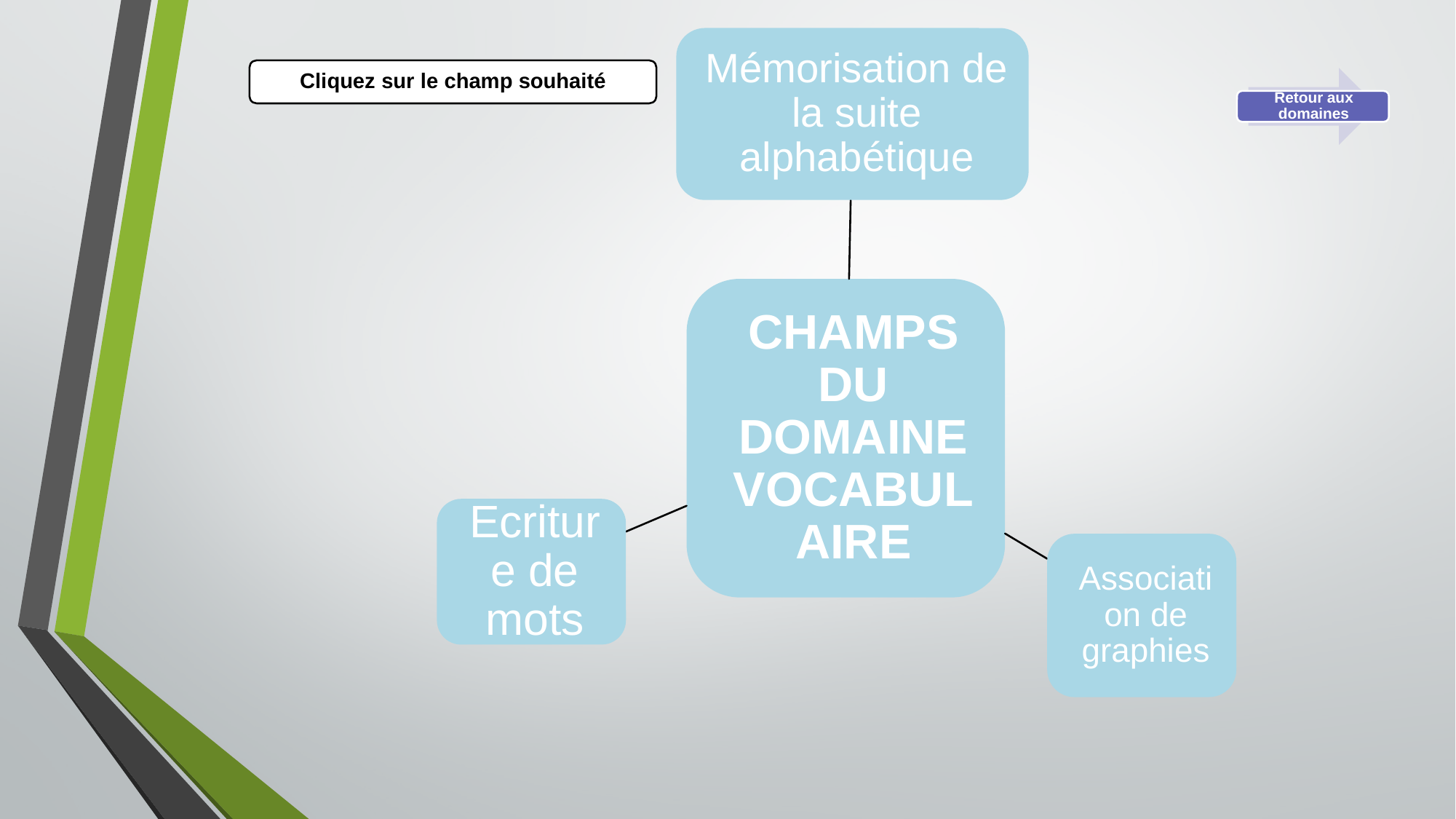

Champs du domaine Vocabulaire
Mémorisation de la suite alphabétique
Association de graphies
Ecriture de mots

Cliquez sur le champ souhaité
Retour aux domaines